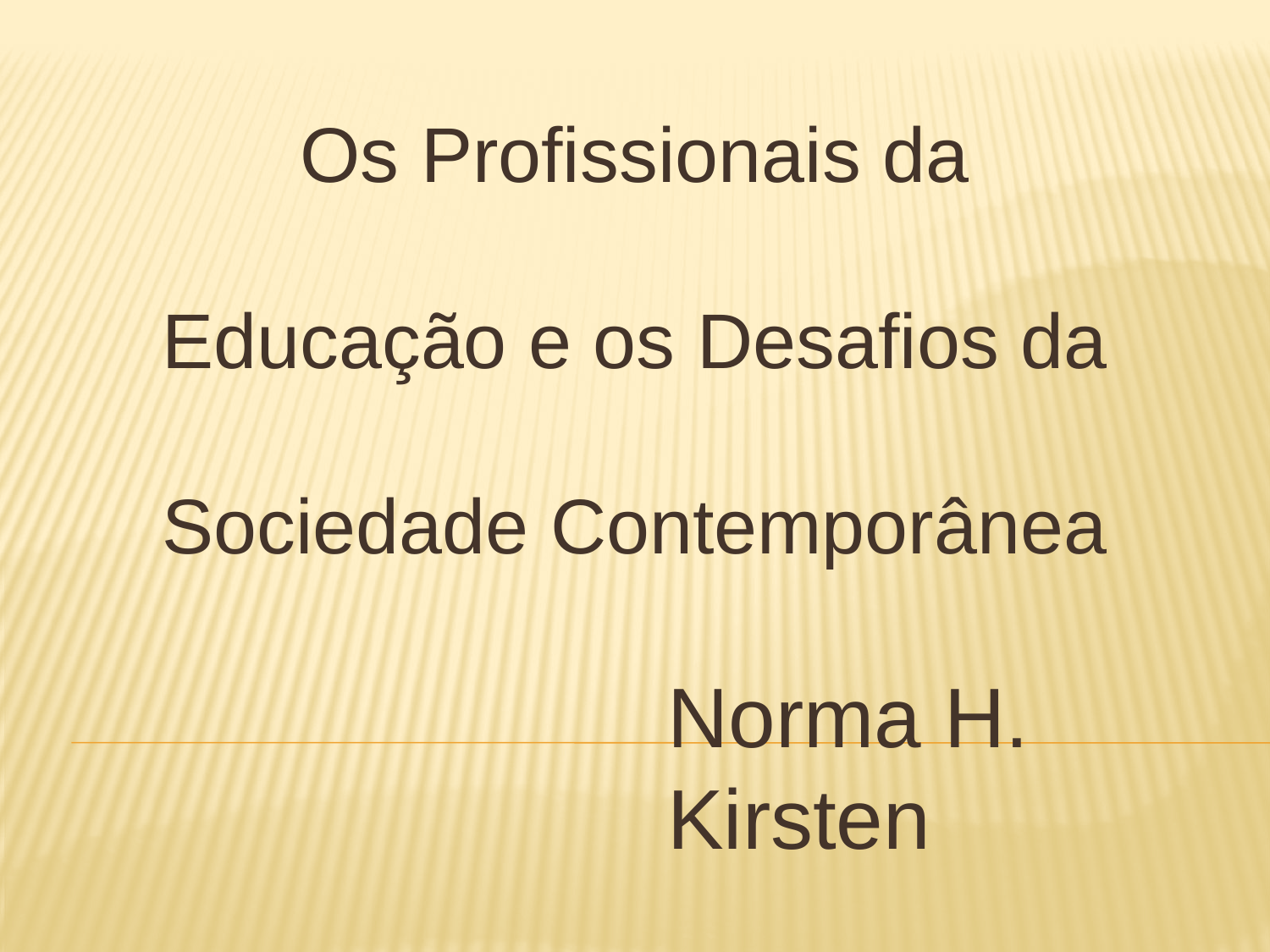

Os Profissionais da Educação e os Desafios da Sociedade Contemporânea
Norma H. Kirsten